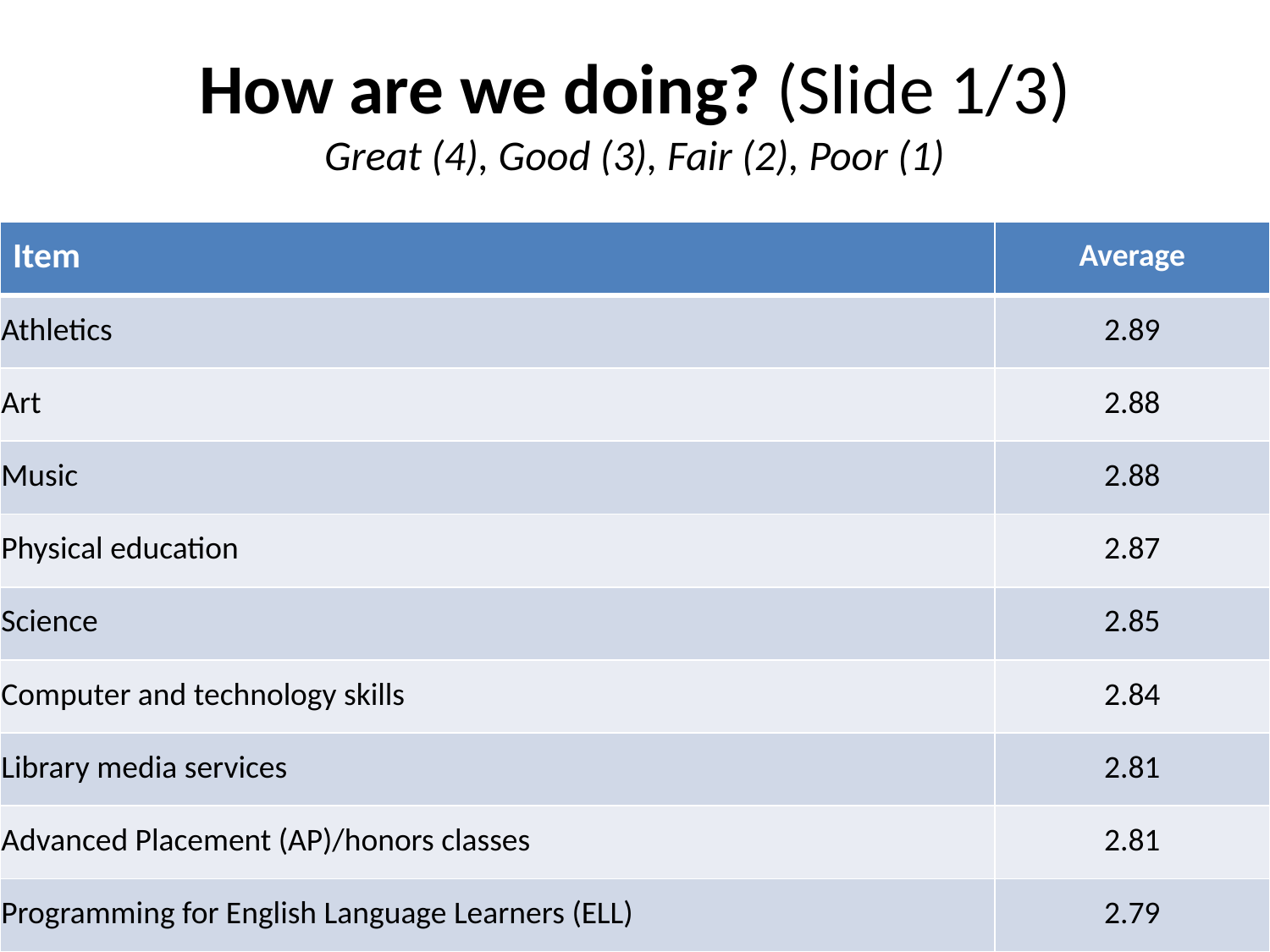

# How are we doing? (Slide 1/3) Great (4), Good (3), Fair (2), Poor (1)
| Item | Average |
| --- | --- |
| Athletics | 2.89 |
| Art | 2.88 |
| Music | 2.88 |
| Physical education | 2.87 |
| Science | 2.85 |
| Computer and technology skills | 2.84 |
| Library media services | 2.81 |
| Advanced Placement (AP)/honors classes | 2.81 |
| Programming for English Language Learners (ELL) | 2.79 |